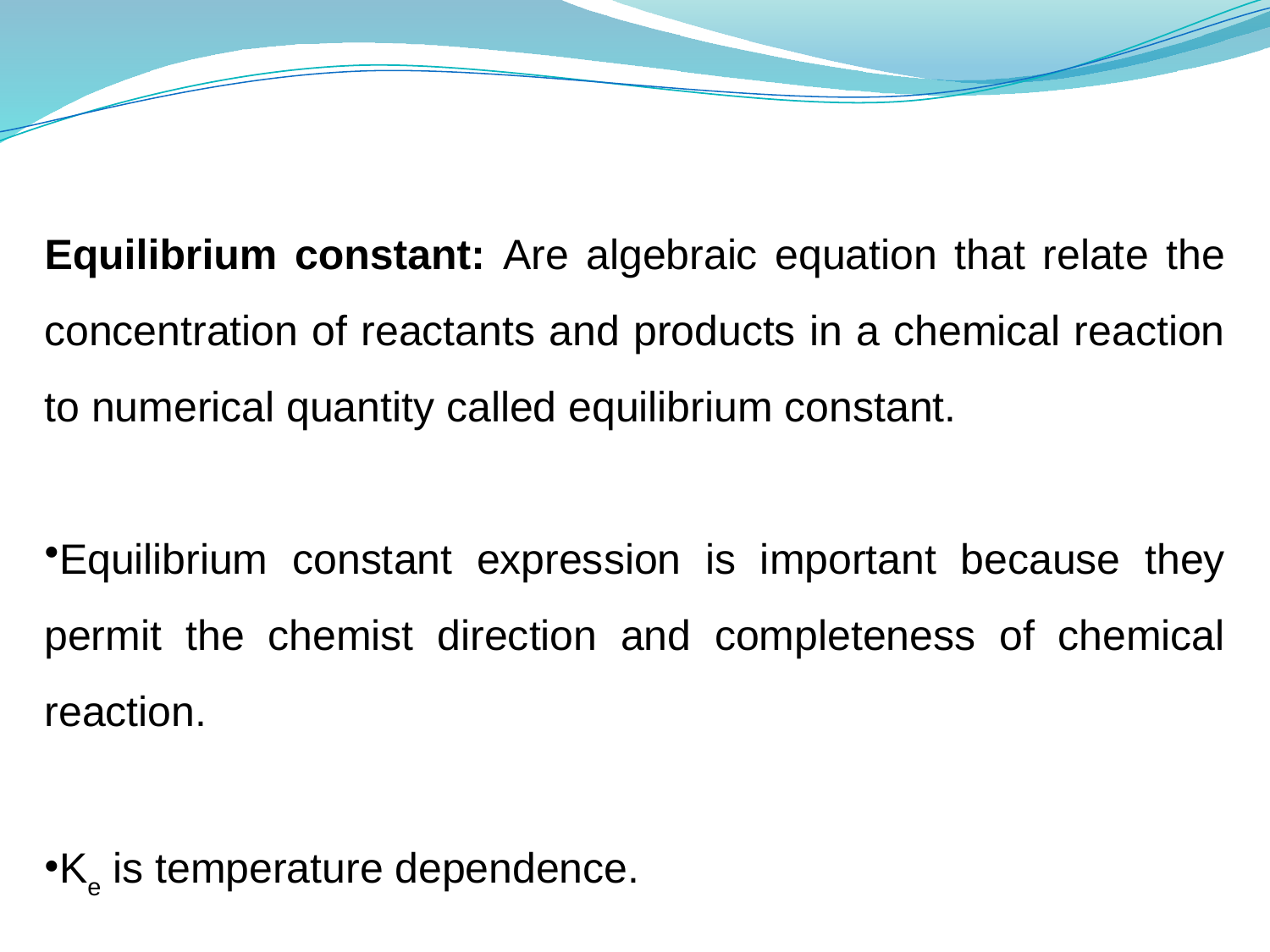

Equilibrium constant: Are algebraic equation that relate the concentration of reactants and products in a chemical reaction to numerical quantity called equilibrium constant.

Equilibrium constant expression is important because they permit the chemist direction and completeness of chemical reaction.

Ke is temperature dependence.